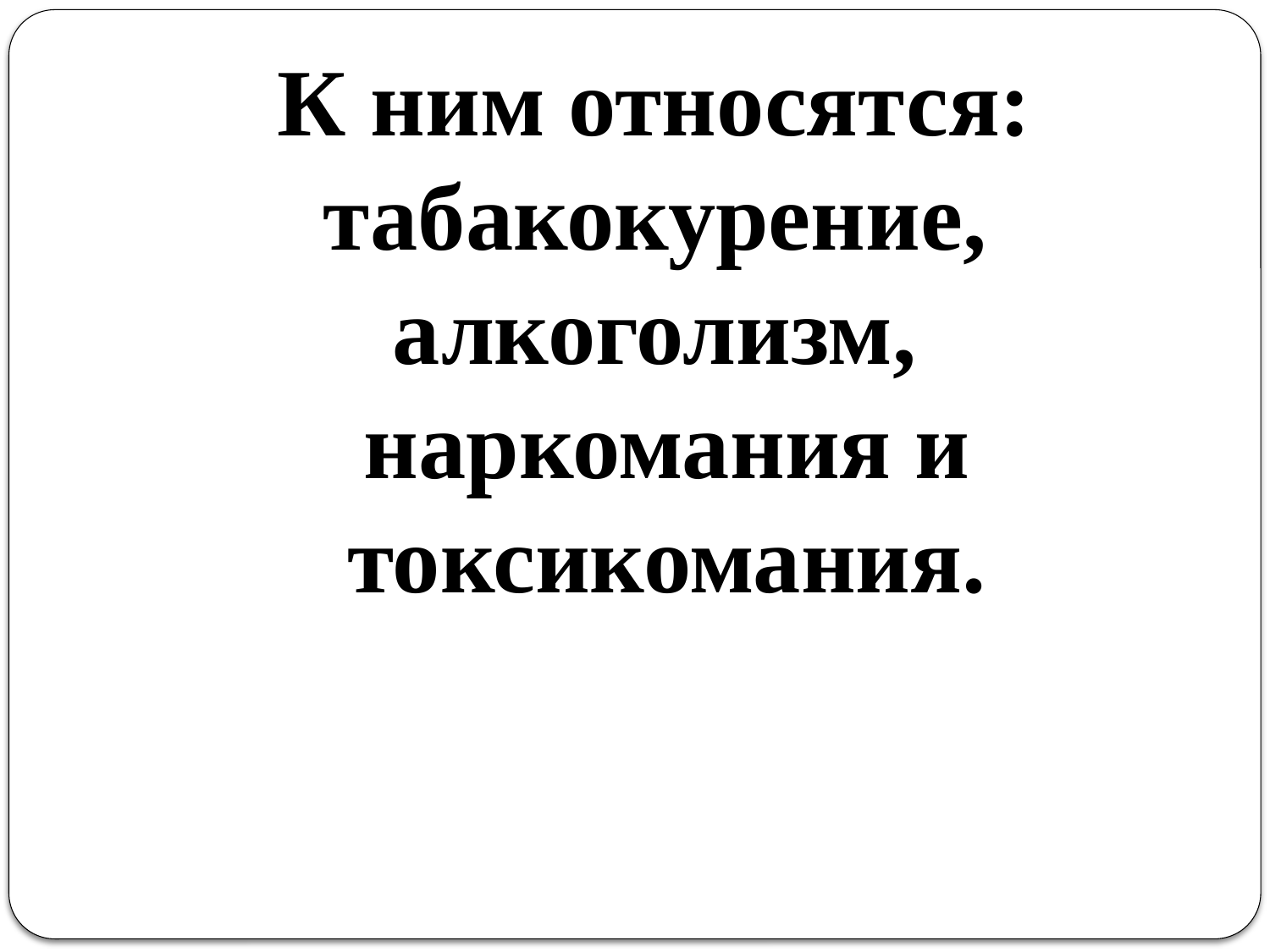

# К ним относятся:  табакокурение, алкоголизм, наркомания и токсикомания.